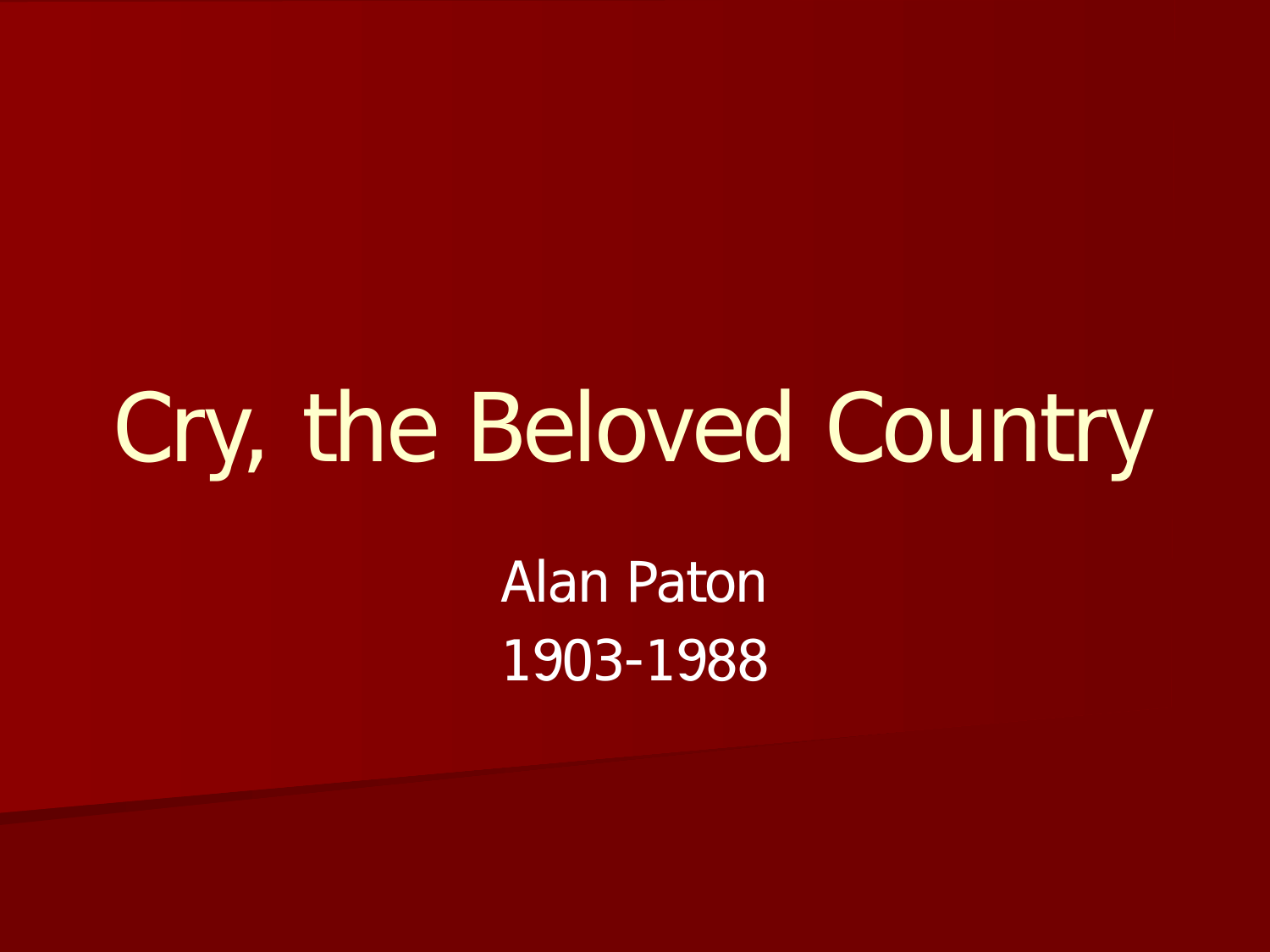

# Cry, the Beloved Country
Alan Paton
1903-1988